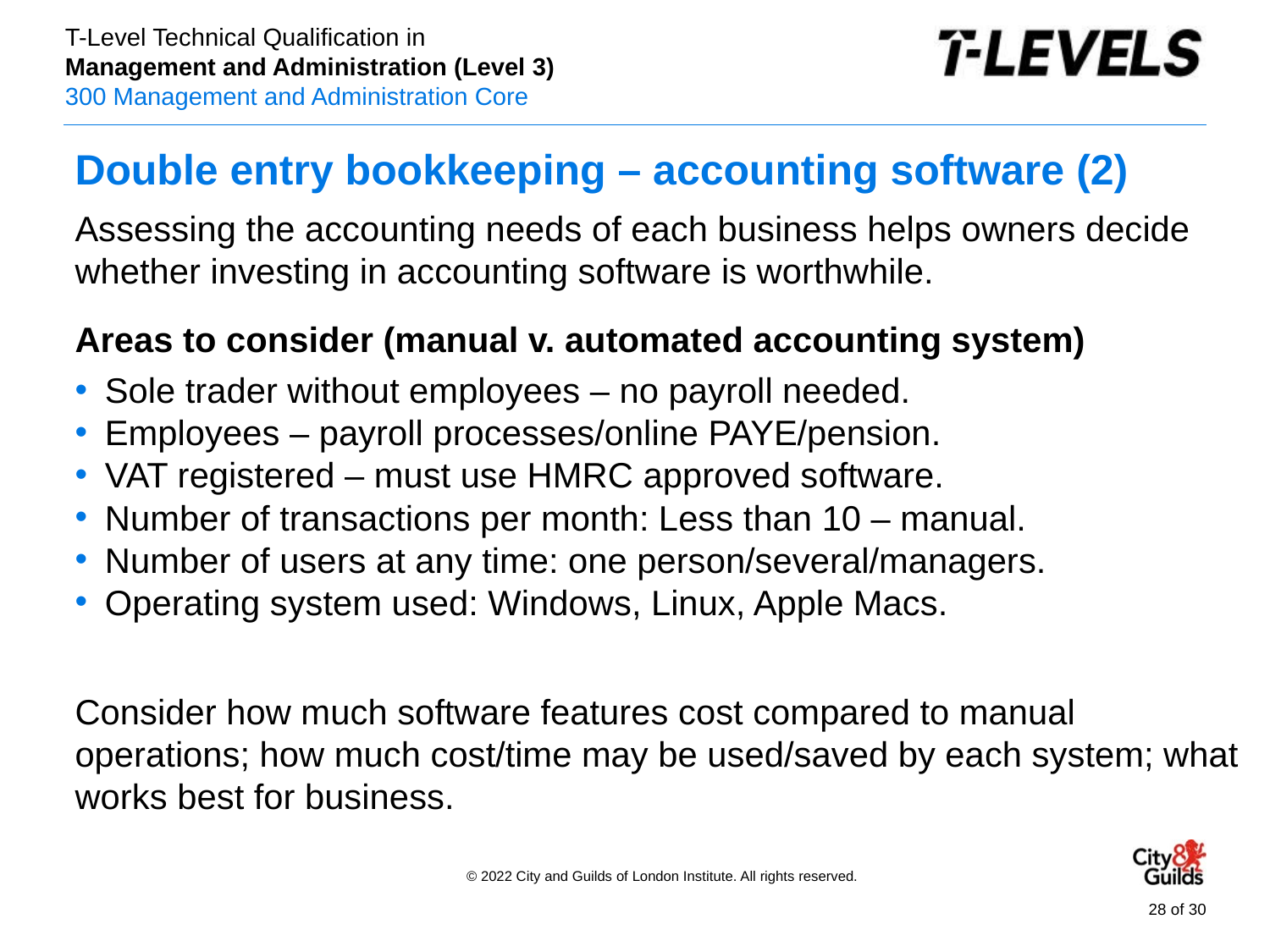

# Double entry bookkeeping – accounting software (2)
Assessing the accounting needs of each business helps owners decide whether investing in accounting software is worthwhile.
Areas to consider (manual v. automated accounting system)
Sole trader without employees – no payroll needed.
Employees – payroll processes/online PAYE/pension.
VAT registered – must use HMRC approved software.
Number of transactions per month: Less than 10 – manual.
Number of users at any time: one person/several/managers.
Operating system used: Windows, Linux, Apple Macs.

Consider how much software features cost compared to manual operations; how much cost/time may be used/saved by each system; what works best for business.